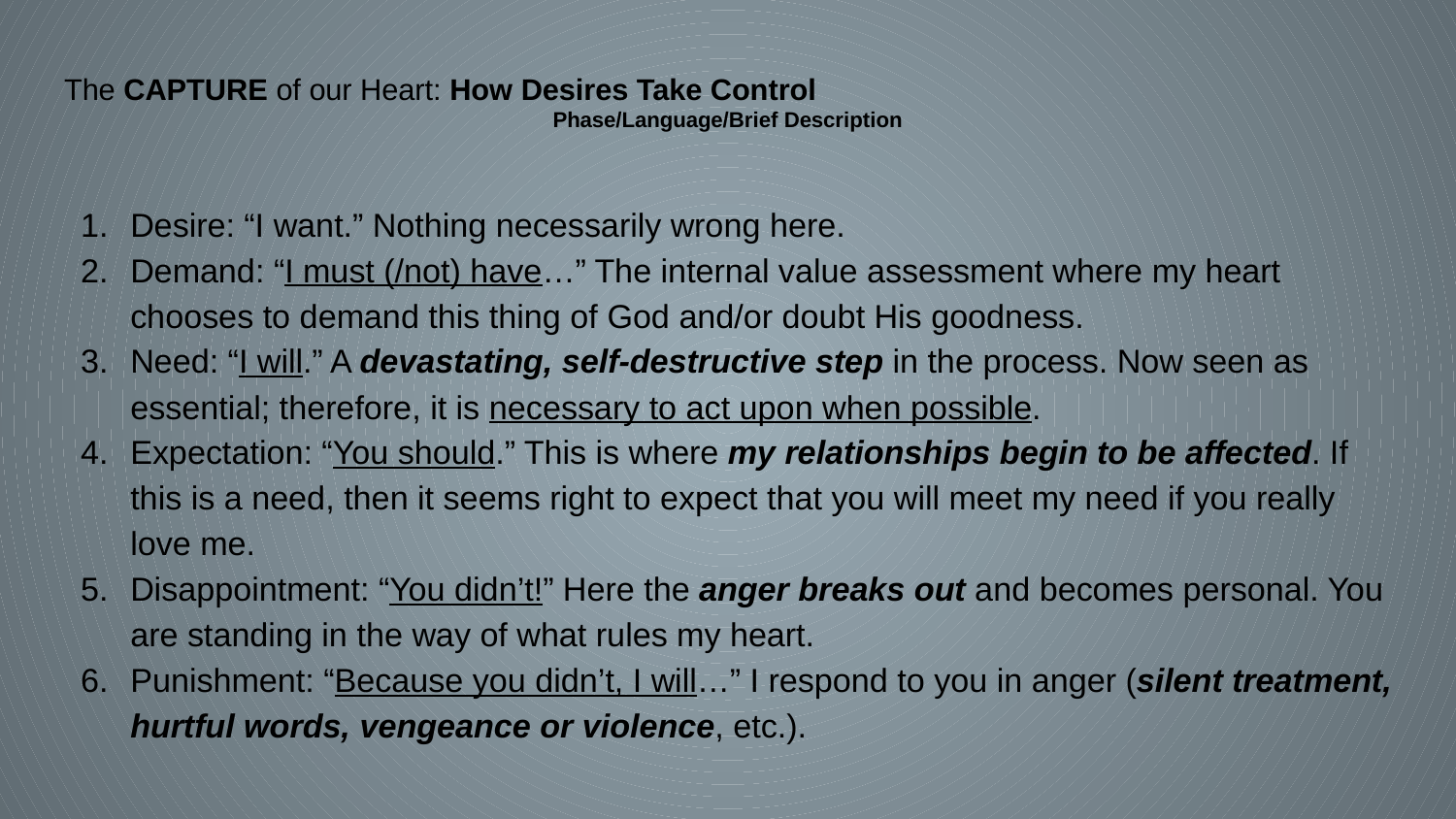

# The CAPTURE of our Heart: How Desires Take Control
Phase/Language/Brief Description
Desire: “I want.” Nothing necessarily wrong here.
Demand: “I must (/not) have…” The internal value assessment where my heart chooses to demand this thing of God and/or doubt His goodness.
Need: “I will.” A devastating, self-destructive step in the process. Now seen as essential; therefore, it is necessary to act upon when possible.
Expectation: “You should.” This is where my relationships begin to be affected. If this is a need, then it seems right to expect that you will meet my need if you really love me.
Disappointment: “You didn’t!” Here the anger breaks out and becomes personal. You are standing in the way of what rules my heart.
Punishment: “Because you didn’t, I will…” I respond to you in anger (silent treatment, hurtful words, vengeance or violence, etc.).